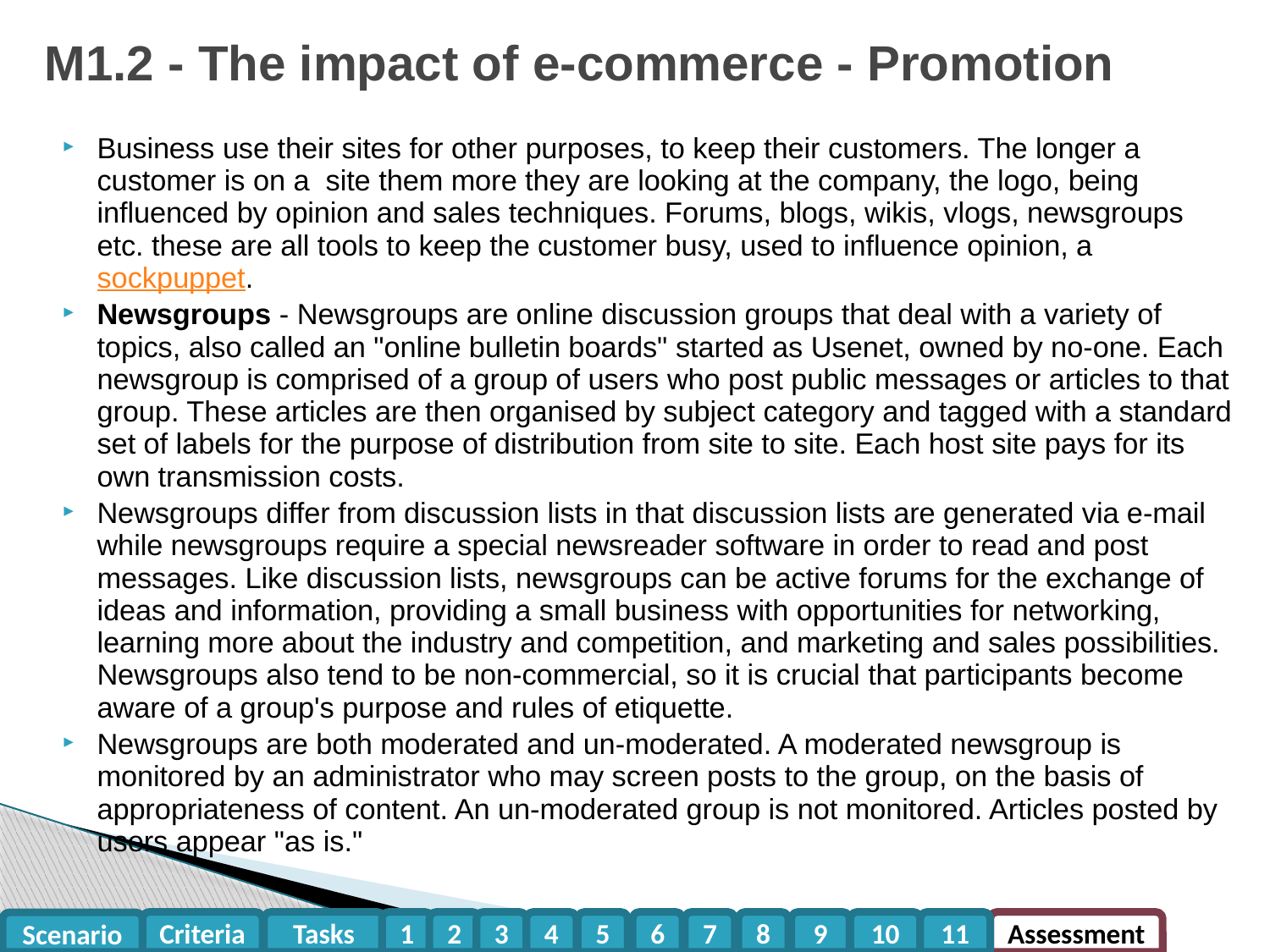

# M1.2 - The impact of e-commerce - Promotion
Business use their sites for other purposes, to keep their customers. The longer a customer is on a  site them more they are looking at the company, the logo, being influenced by opinion and sales techniques. Forums, blogs, wikis, vlogs, newsgroups etc. these are all tools to keep the customer busy, used to influence opinion, a sockpuppet.
Newsgroups - Newsgroups are online discussion groups that deal with a variety of topics, also called an "online bulletin boards" started as Usenet, owned by no-one. Each newsgroup is comprised of a group of users who post public messages or articles to that group. These articles are then organised by subject category and tagged with a standard set of labels for the purpose of distribution from site to site. Each host site pays for its own transmission costs.
Newsgroups differ from discussion lists in that discussion lists are generated via e-mail while newsgroups require a special newsreader software in order to read and post messages. Like discussion lists, newsgroups can be active forums for the exchange of ideas and information, providing a small business with opportunities for networking, learning more about the industry and competition, and marketing and sales possibilities. Newsgroups also tend to be non-commercial, so it is crucial that participants become aware of a group's purpose and rules of etiquette.
Newsgroups are both moderated and un-moderated. A moderated newsgroup is monitored by an administrator who may screen posts to the group, on the basis of appropriateness of content. An un-moderated group is not monitored. Articles posted by users appear "as is."